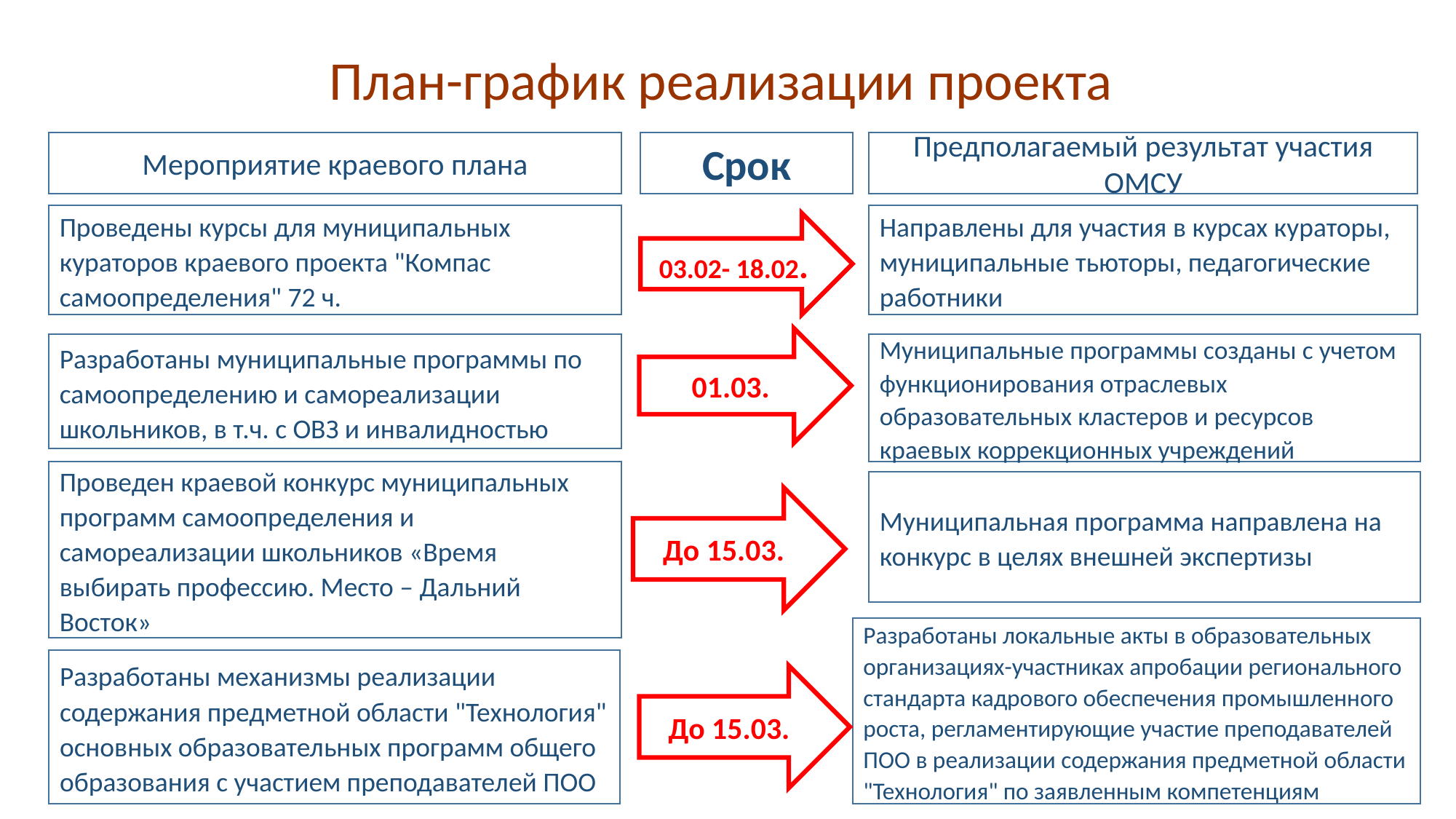

# План-график реализации проекта
Мероприятие краевого плана
Срок
Предполагаемый результат участия ОМСУ
Проведены курсы для муниципальных кураторов краевого проекта "Компас самоопределения" 72 ч.
Направлены для участия в курсах кураторы, муниципальные тьюторы, педагогические работники
03.02- 18.02.
01.03.
Муниципальные программы созданы с учетом функционирования отраслевых образовательных кластеров и ресурсов краевых коррекционных учреждений
Разработаны муниципальные программы по самоопределению и самореализации школьников, в т.ч. с ОВЗ и инвалидностью
Проведен краевой конкурс муниципальных программ самоопределения и самореализации школьников «Время выбирать профессию. Место – Дальний Восток»
Муниципальная программа направлена на конкурс в целях внешней экспертизы
До 15.03.
Разработаны локальные акты в образовательных организациях-участниках апробации регионального стандарта кадрового обеспечения промышленного роста, регламентирующие участие преподавателей ПОО в реализации содержания предметной области "Технология" по заявленным компетенциям
Разработаны механизмы реализации содержания предметной области "Технология" основных образовательных программ общего образования с участием преподавателей ПОО
До 15.03.